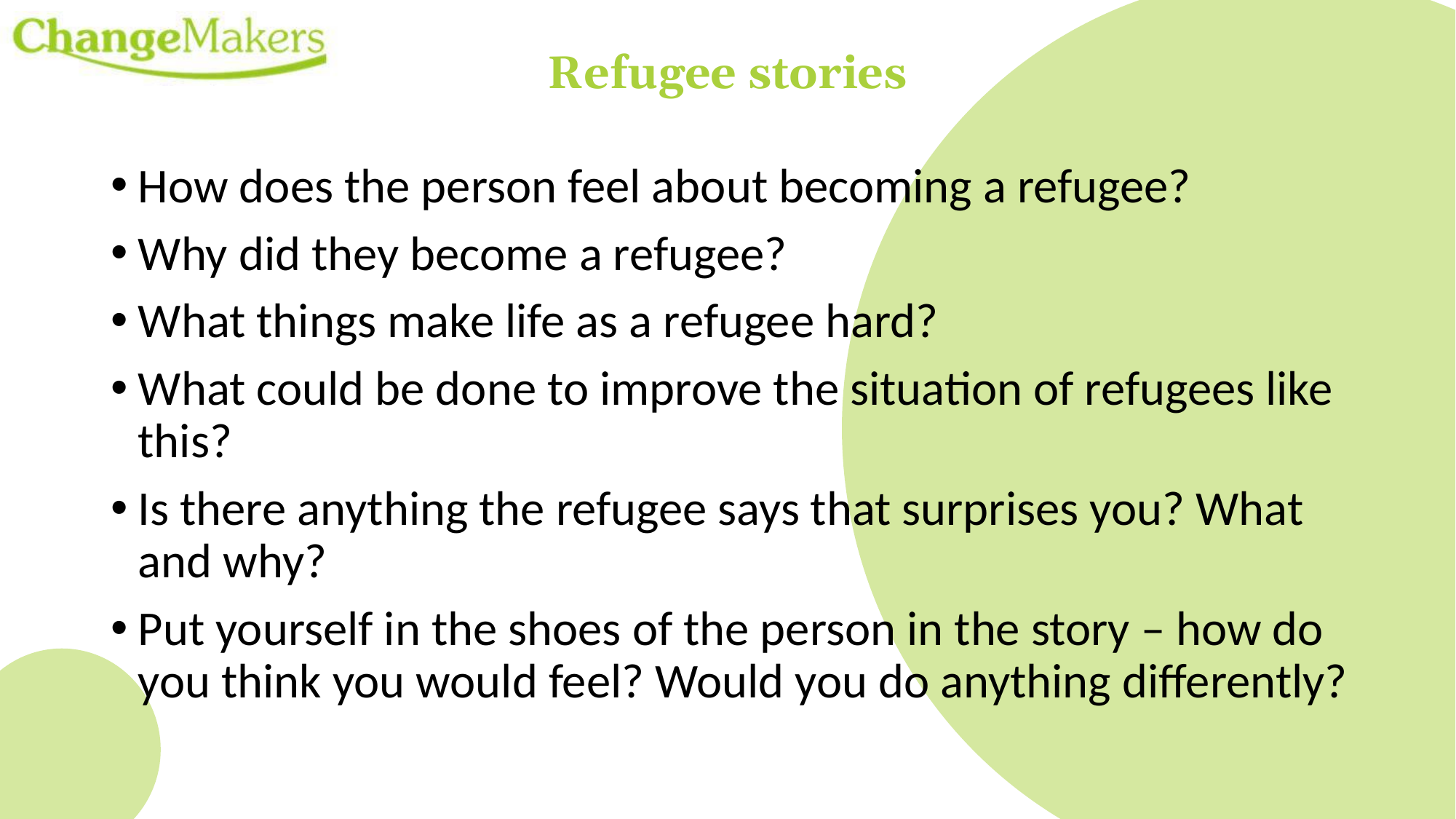

# Refugee stories
How does the person feel about becoming a refugee?
Why did they become a refugee?
What things make life as a refugee hard?
What could be done to improve the situation of refugees like this?
Is there anything the refugee says that surprises you? What and why?
Put yourself in the shoes of the person in the story – how do you think you would feel? Would you do anything differently?